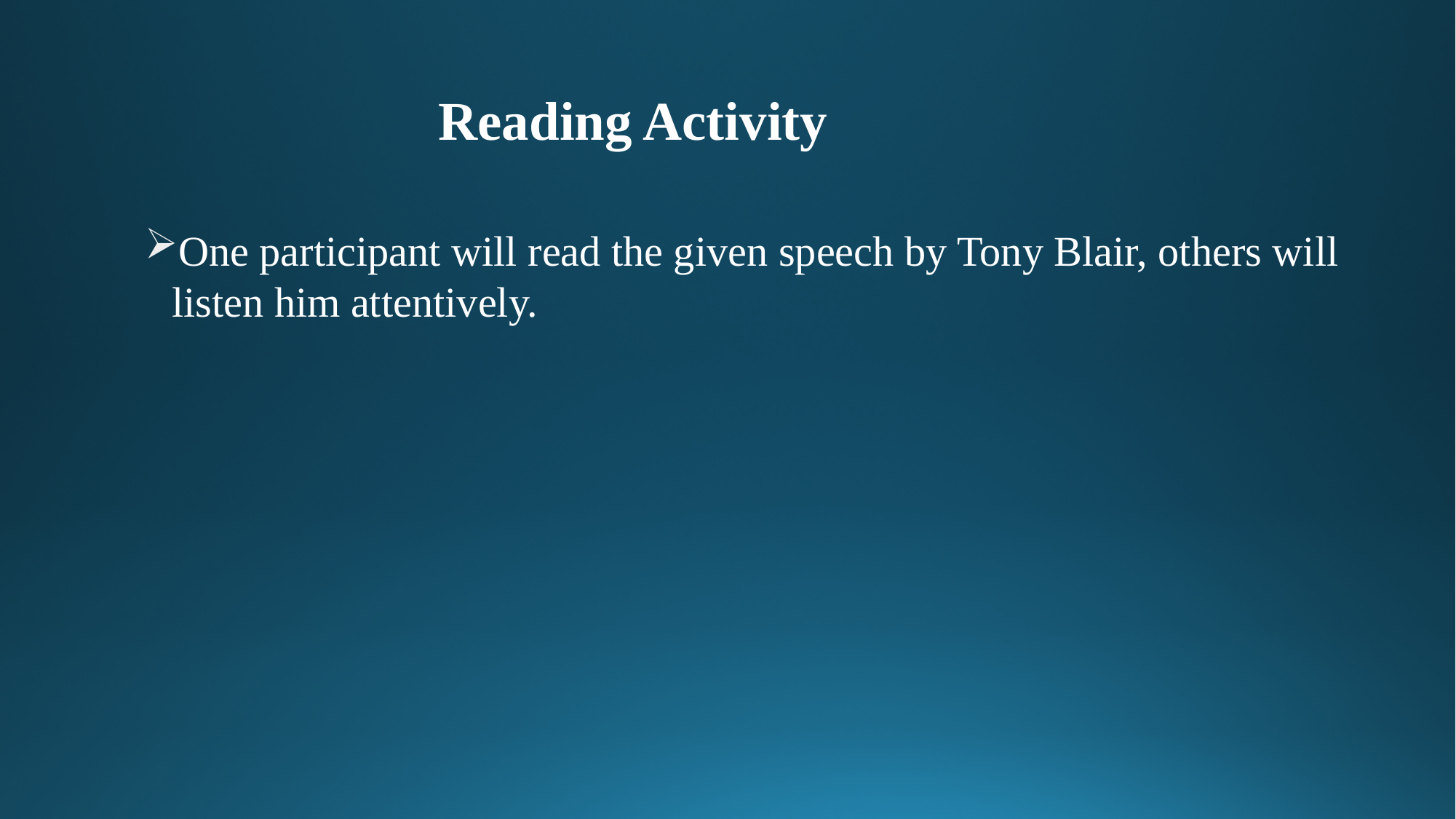

# Reading Activity
One participant will read the given speech by Tony Blair, others will listen him attentively.